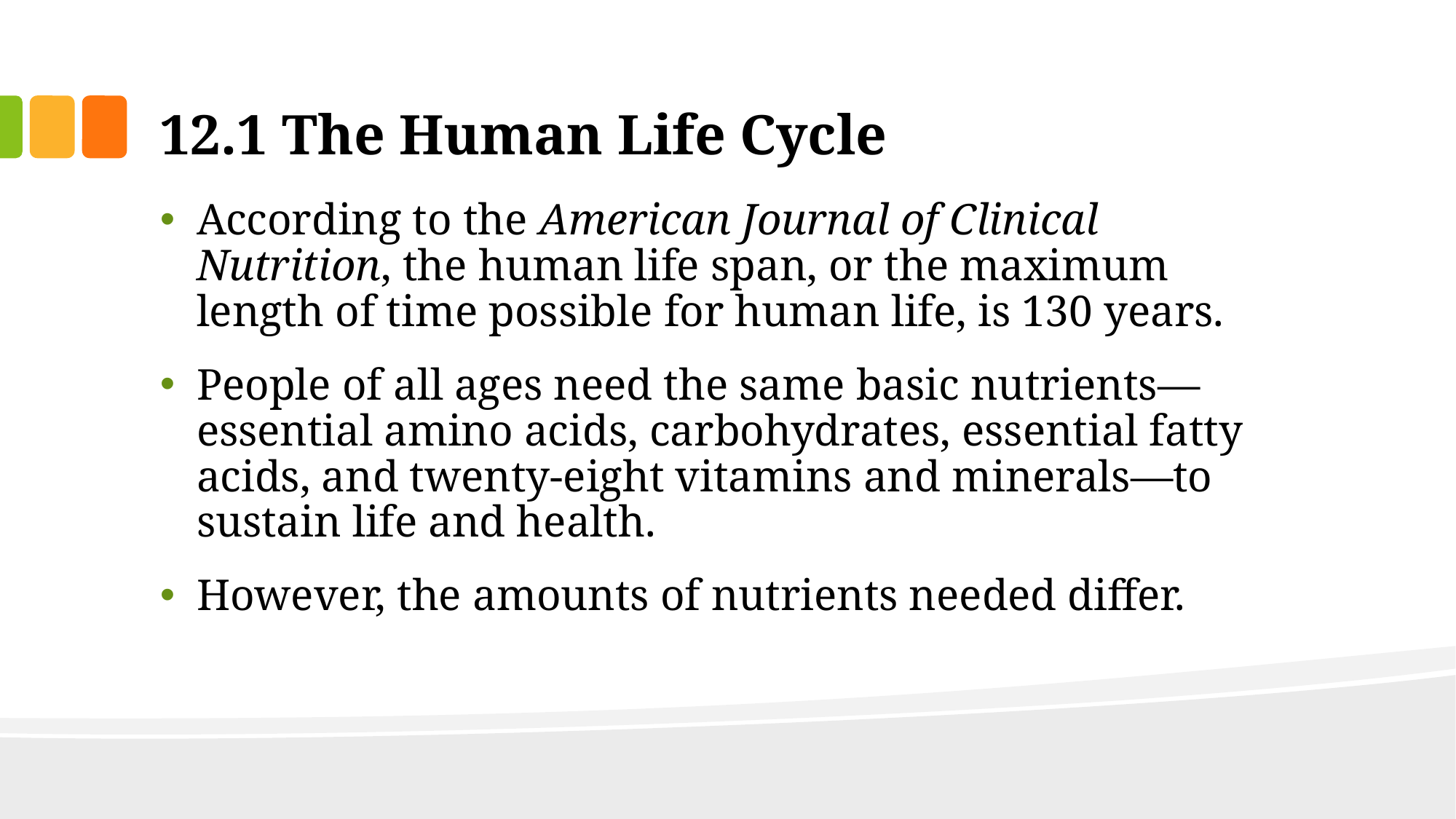

# 12.1 The Human Life Cycle
According to the American Journal of Clinical Nutrition, the human life span, or the maximum length of time possible for human life, is 130 years.
People of all ages need the same basic nutrients—essential amino acids, carbohydrates, essential fatty acids, and twenty-eight vitamins and minerals—to sustain life and health.
However, the amounts of nutrients needed differ.